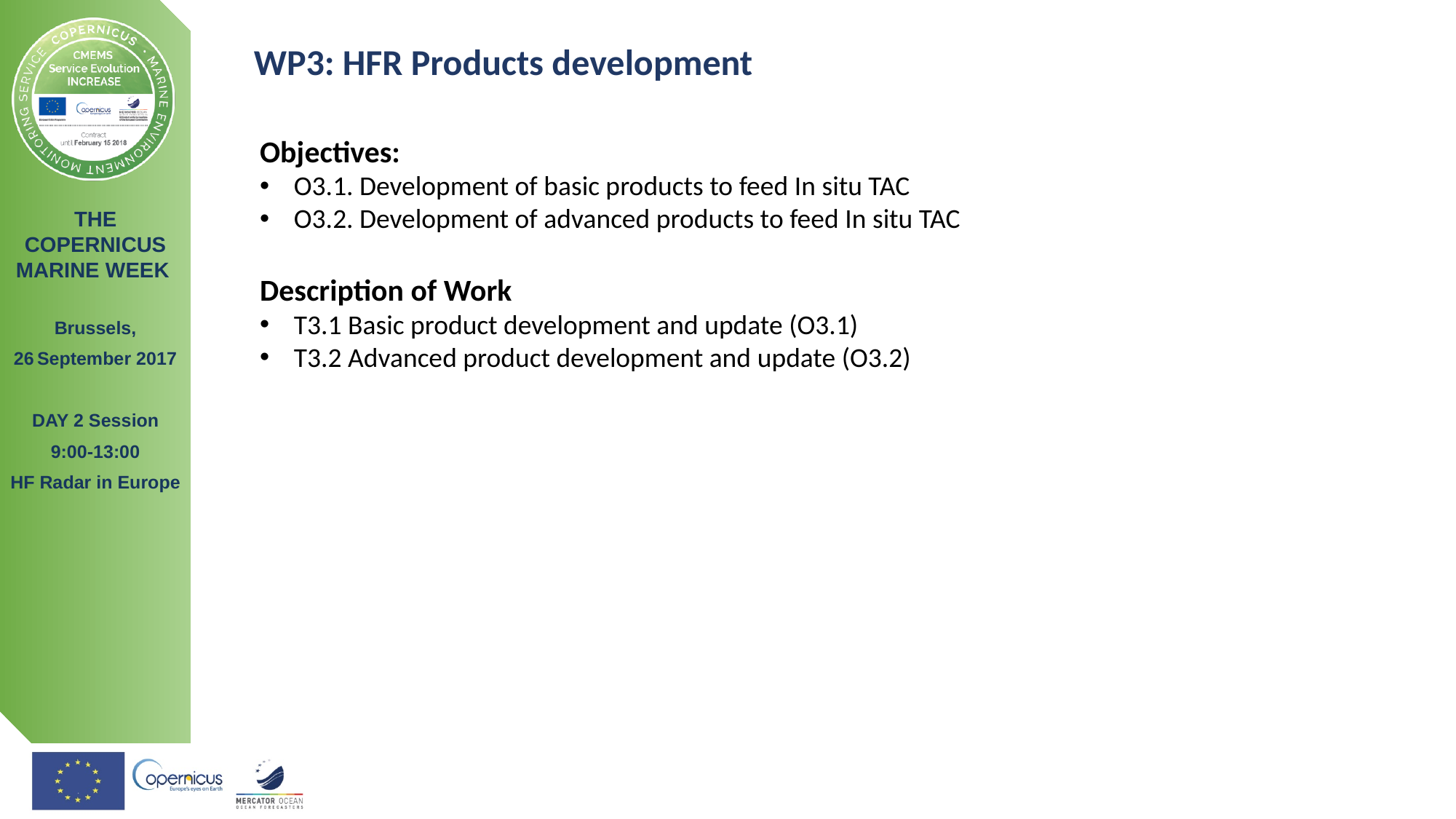

WP3: HFR Products development
Objectives:
O3.1. Development of basic products to feed In situ TAC
O3.2. Development of advanced products to feed In situ TAC

Description of Work
T3.1 Basic product development and update (O3.1)
T3.2 Advanced product development and update (O3.2)